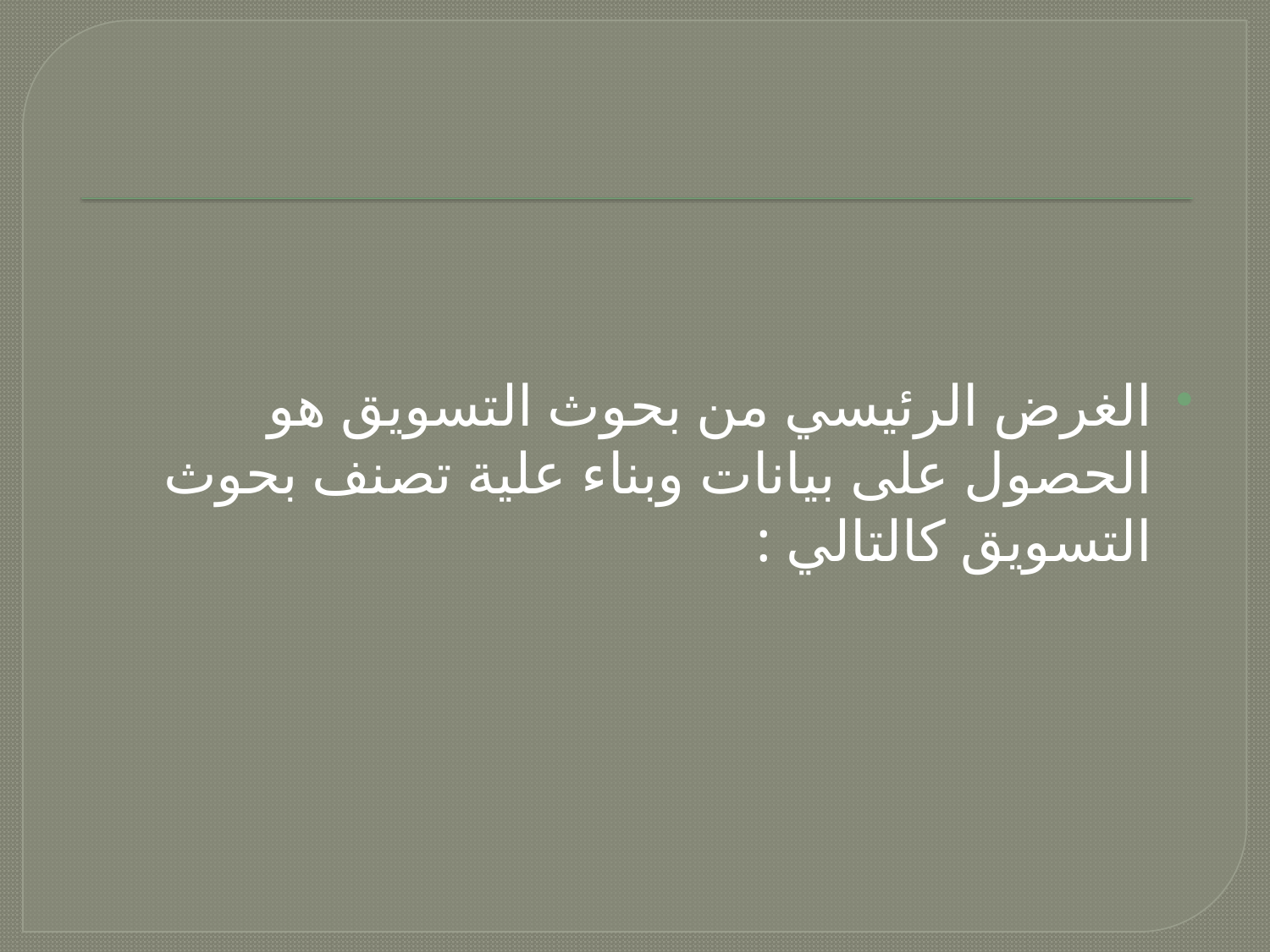

#

الغرض الرئيسي من بحوث التسويق هو الحصول على بيانات وبناء علية تصنف بحوث التسويق كالتالي :